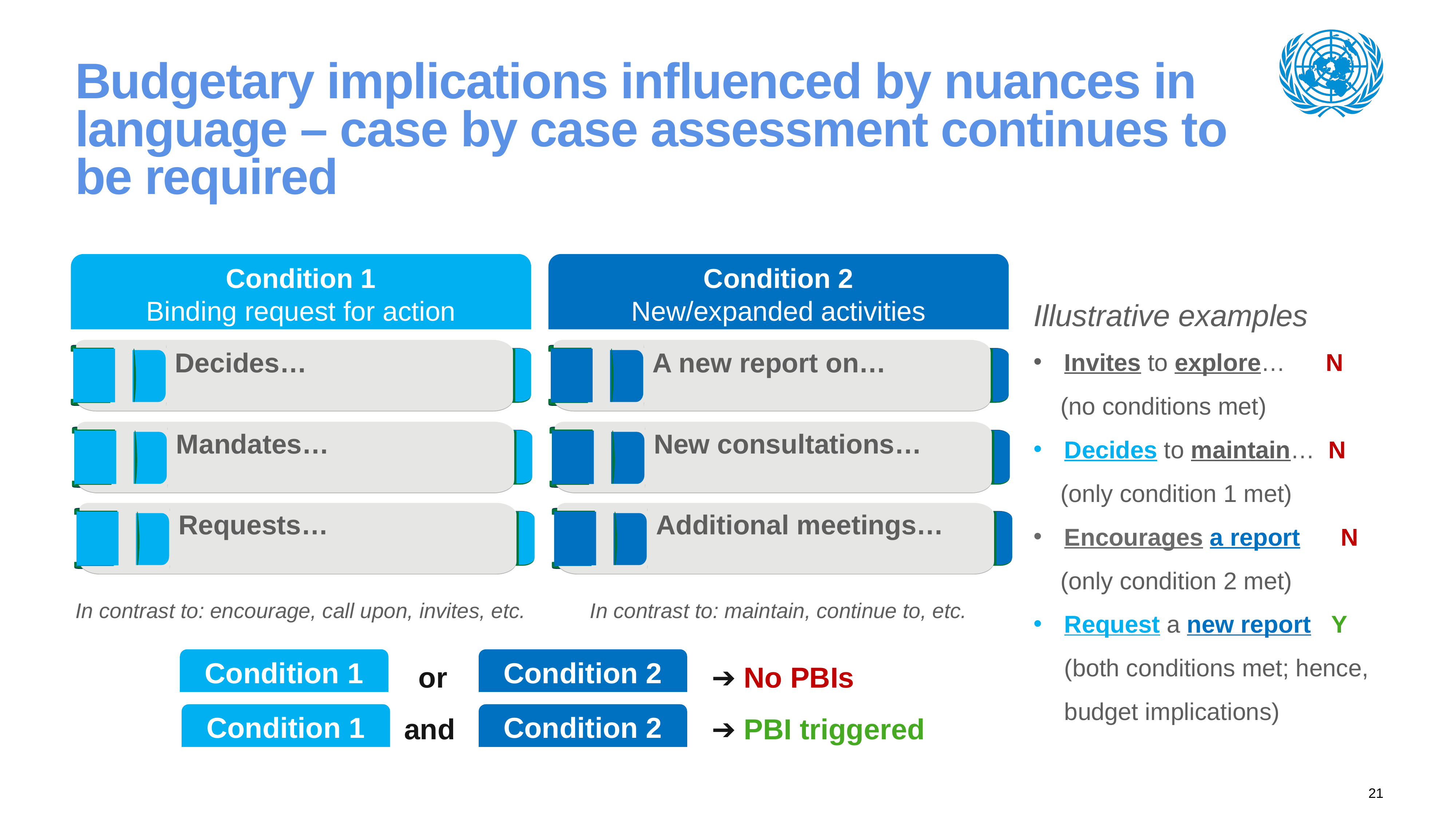

# Budgetary implications influenced by nuances in language – case by case assessment continues to be required

Condition 1
Binding request for action
Condition 2
New/expanded activities
Illustrative examples
Invites to explore…      N
    (no conditions met)
Decides to maintain…  N
    (only condition 1 met)
Encourages a report      N
    (only condition 2 met)
Request a new report   Y (both conditions met; hence, budget implications)

Decides…

A new report on…

Mandates…

New consultations…

Requests…

Additional meetings…

In contrast to: encourage, call upon, invites, etc.
In contrast to: maintain, continue to, etc.
                        or                                 ➔ No PBIs
                               and                                ➔ PBI triggered
Condition 1
Condition 2
Condition 1
Condition 2
21